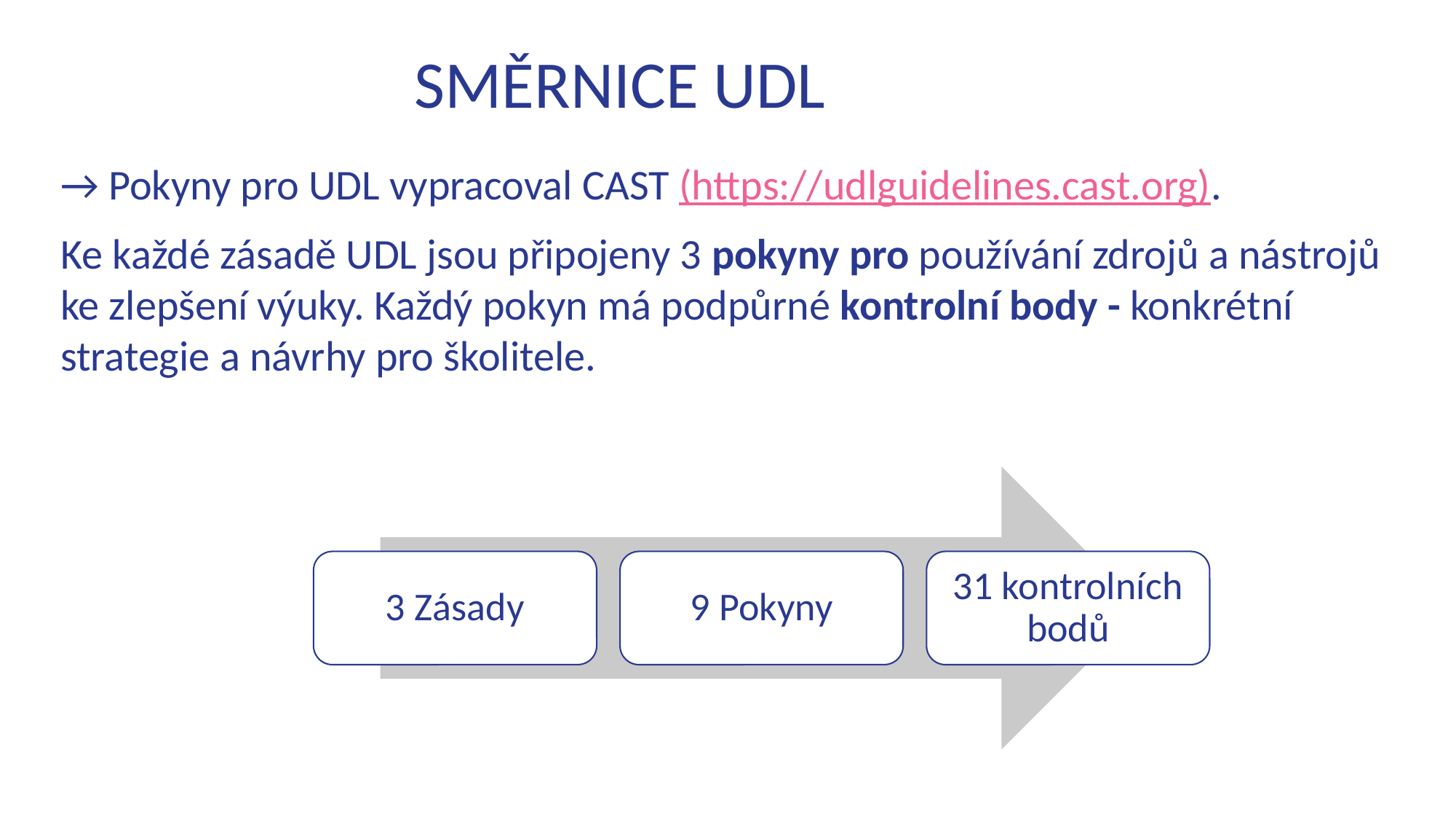

SMĚRNICE UDL
→ Pokyny pro UDL vypracoval CAST (https://udlguidelines.cast.org).
Ke každé zásadě UDL jsou připojeny 3 pokyny pro používání zdrojů a nástrojů ke zlepšení výuky. Každý pokyn má podpůrné kontrolní body - konkrétní strategie a návrhy pro školitele.

3 Zásady
9 Pokyny
31 kontrolních bodů